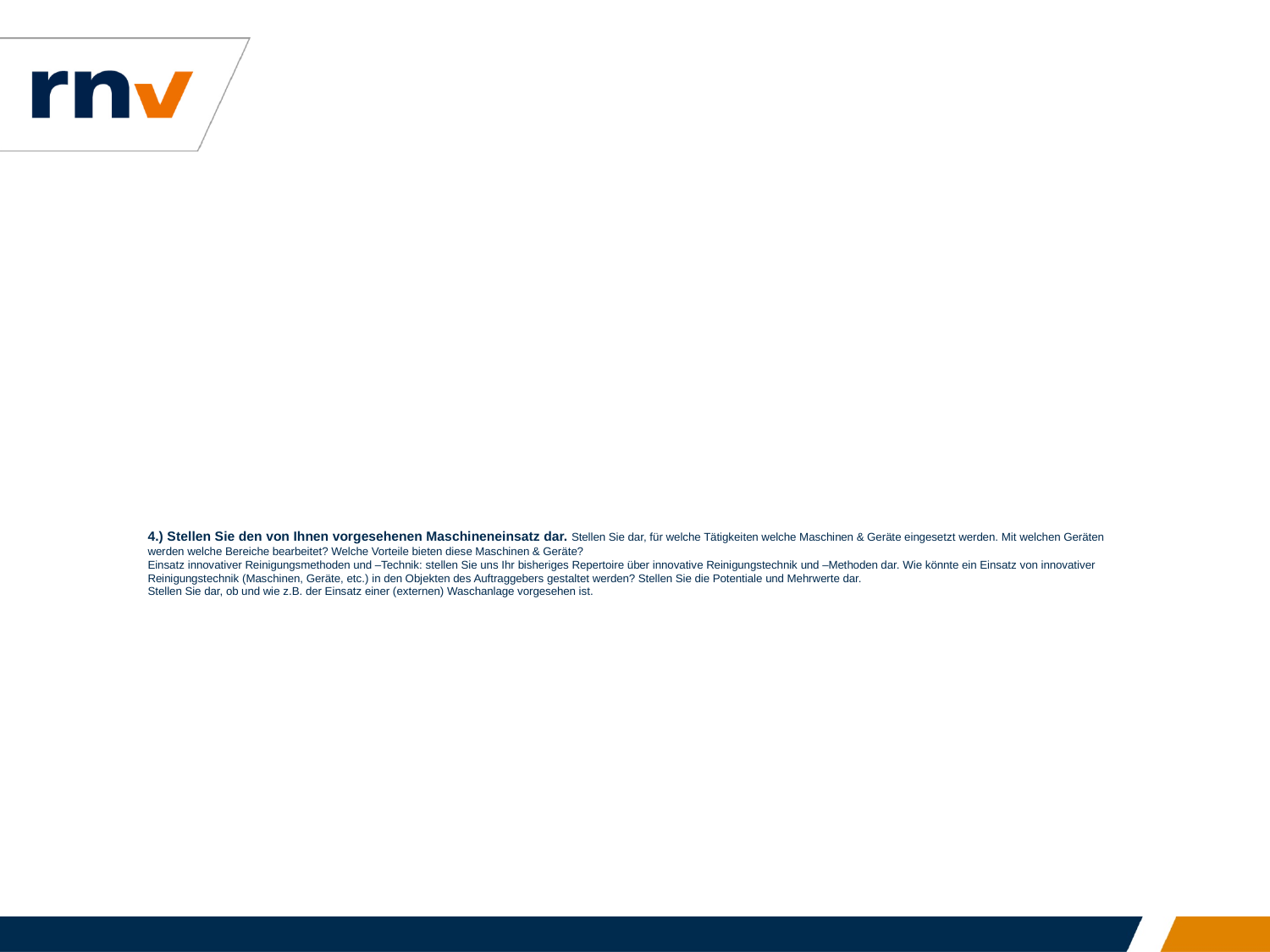

# 4.) Stellen Sie den von Ihnen vorgesehenen Maschineneinsatz dar. Stellen Sie dar, für welche Tätigkeiten welche Maschinen & Geräte eingesetzt werden. Mit welchen Geräten werden welche Bereiche bearbeitet? Welche Vorteile bieten diese Maschinen & Geräte? Einsatz innovativer Reinigungsmethoden und –Technik: stellen Sie uns Ihr bisheriges Repertoire über innovative Reinigungstechnik und –Methoden dar. Wie könnte ein Einsatz von innovativer Reinigungstechnik (Maschinen, Geräte, etc.) in den Objekten des Auftraggebers gestaltet werden? Stellen Sie die Potentiale und Mehrwerte dar. Stellen Sie dar, ob und wie z.B. der Einsatz einer (externen) Waschanlage vorgesehen ist.
16